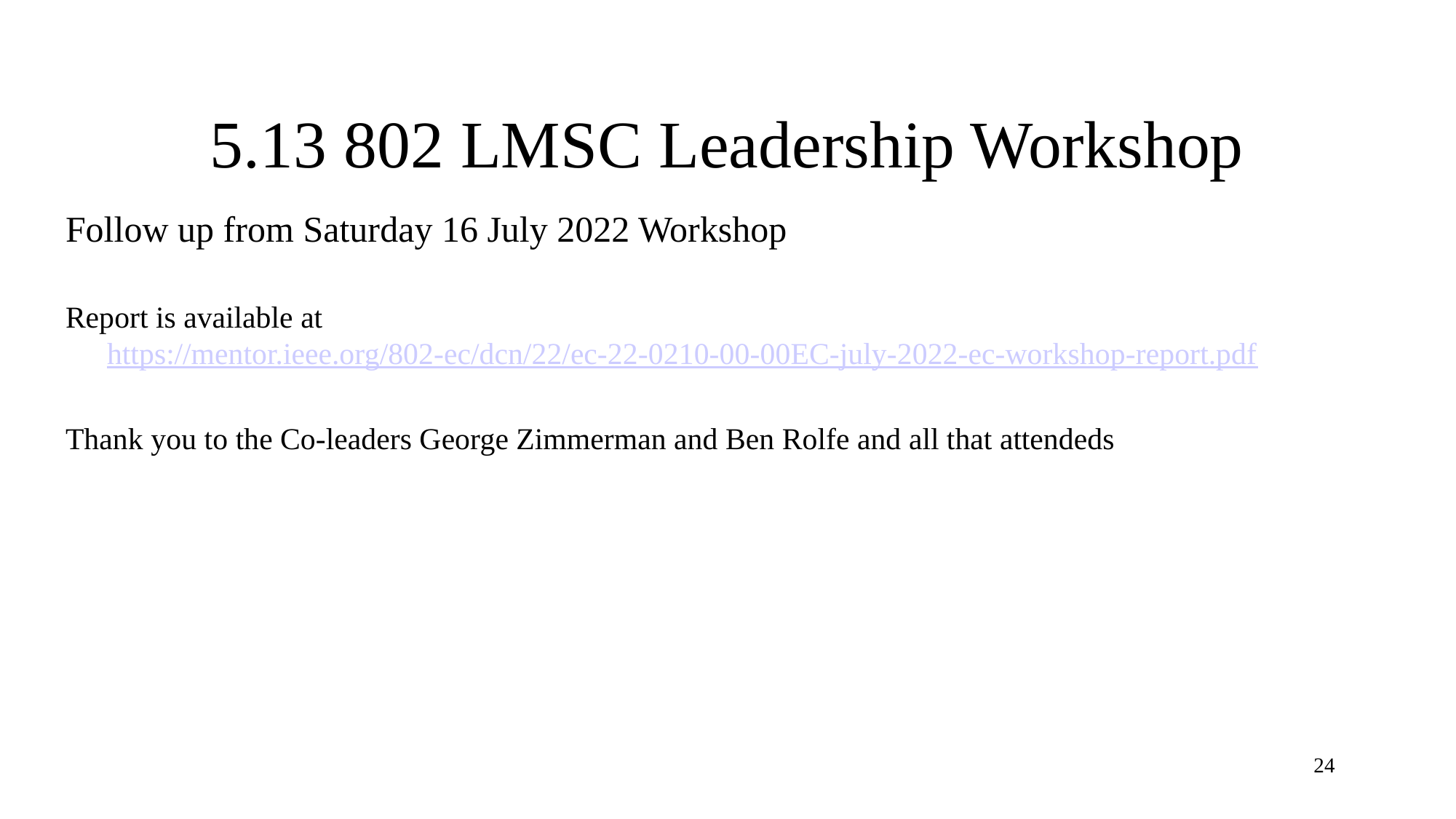

# 5.13 802 LMSC Leadership Workshop
Follow up from Saturday 16 July 2022 Workshop

Report is available at
https://mentor.ieee.org/802-ec/dcn/22/ec-22-0210-00-00EC-july-2022-ec-workshop-report.pdf

Thank you to the Co-leaders George Zimmerman and Ben Rolfe and all that attendeds
24